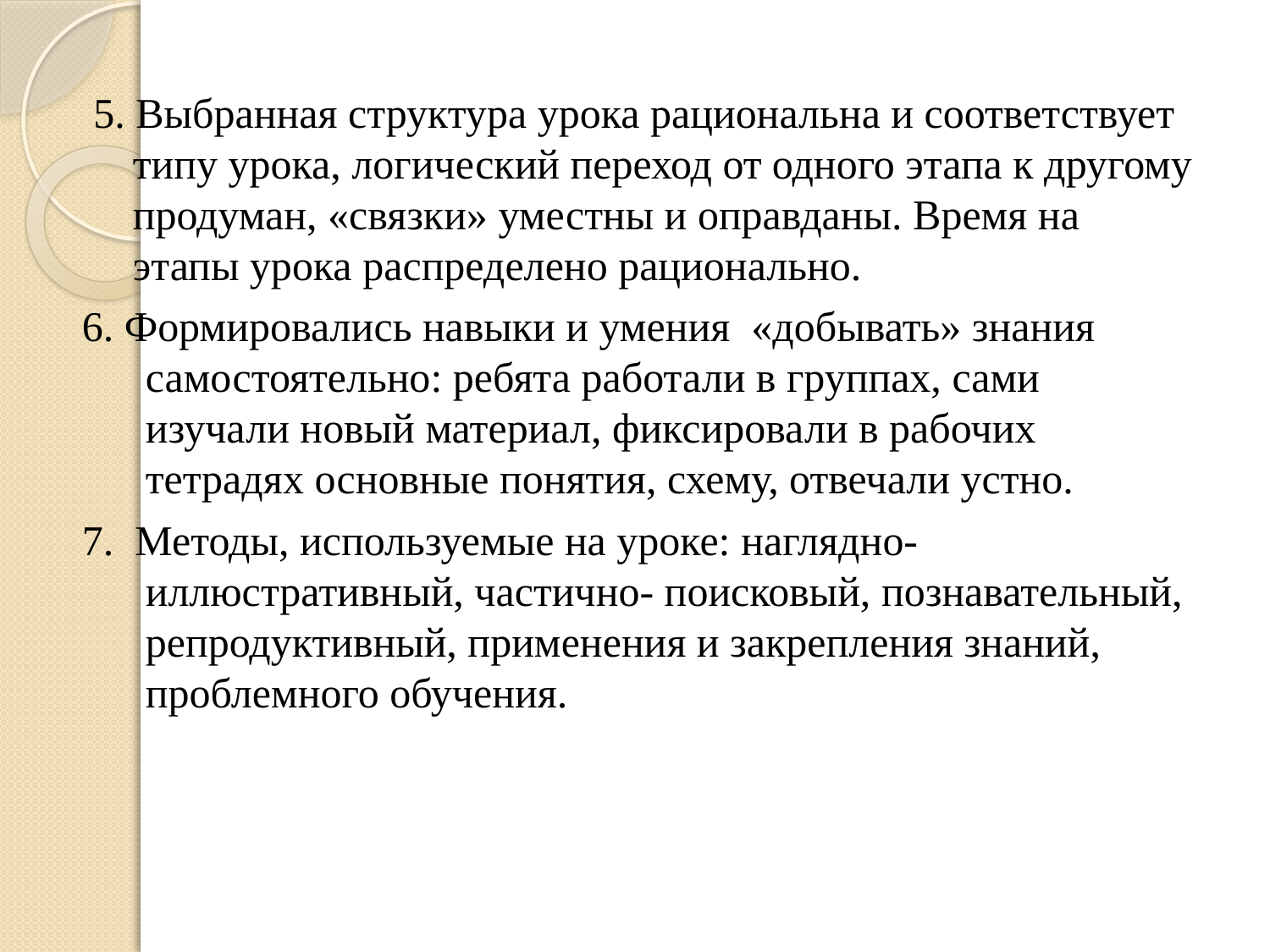

5. Выбранная структура урока рациональна и соответствует типу урока, логический переход от одного этапа к другому продуман, «связки» уместны и оправданы. Время на этапы урока распределено рационально.
6. Формировались навыки и умения  «добывать» знания самостоятельно: ребята работали в группах, сами  изучали новый материал, фиксировали в рабочих тетрадях основные понятия, схему, отвечали устно.
7.  Методы, используемые на уроке: наглядно- иллюстративный, частично- поисковый, познавательный, репродуктивный, применения и закрепления знаний, проблемного обучения.